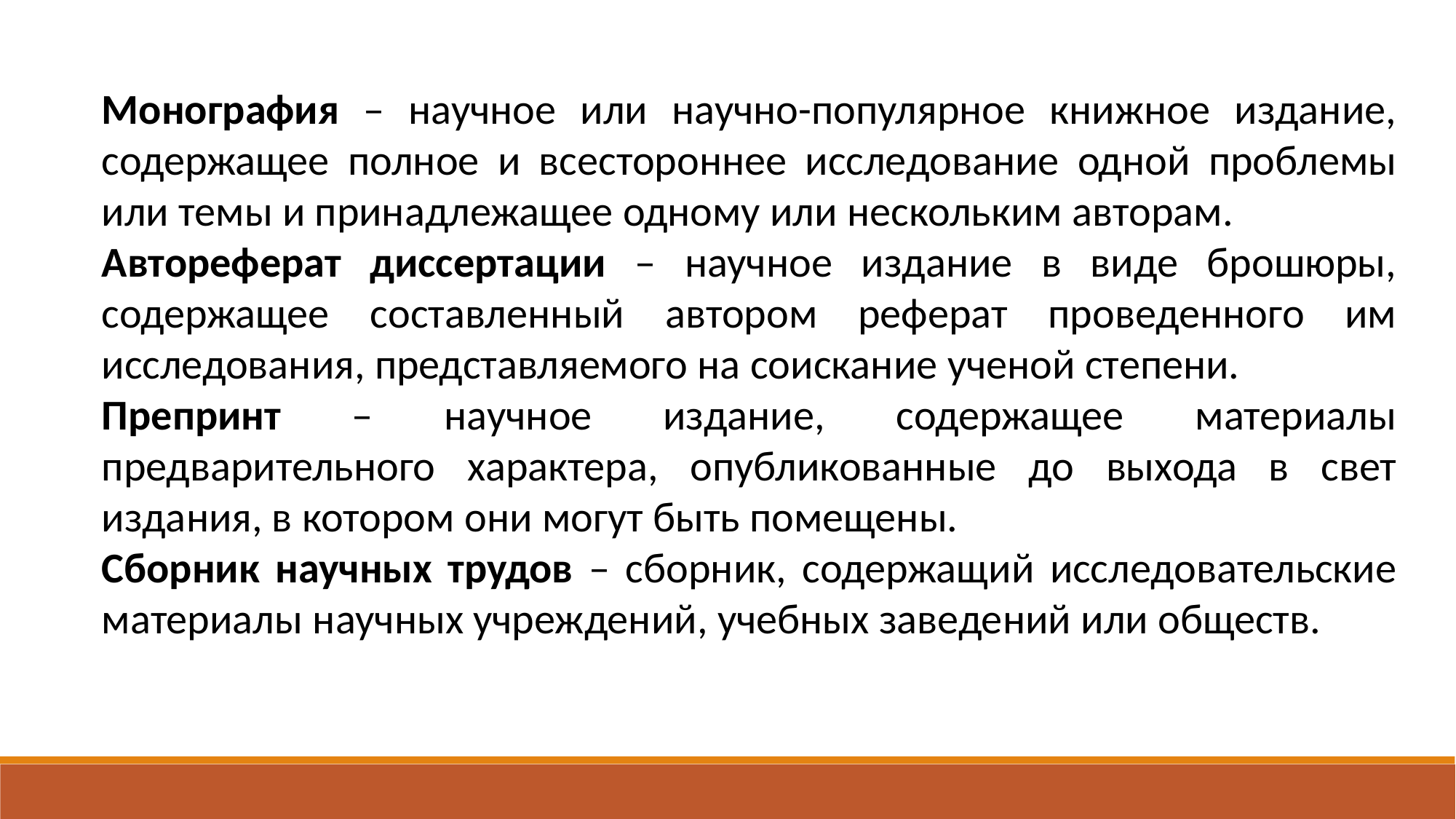

Монография – научное или научно-популярное книжное издание, содержащее полное и всестороннее исследование одной проблемы или темы и принадлежащее одному или нескольким авторам.
Автореферат диссертации – научное издание в виде брошюры, содержащее составленный автором реферат проведенного им исследования, представляемого на соискание ученой степени.
Препринт – научное издание, содержащее материалы предварительного характера, опубликованные до выхода в свет издания, в котором они могут быть помещены.
Сборник научных трудов – сборник, содержащий исследовательские материалы научных учреждений, учебных заведений или обществ.